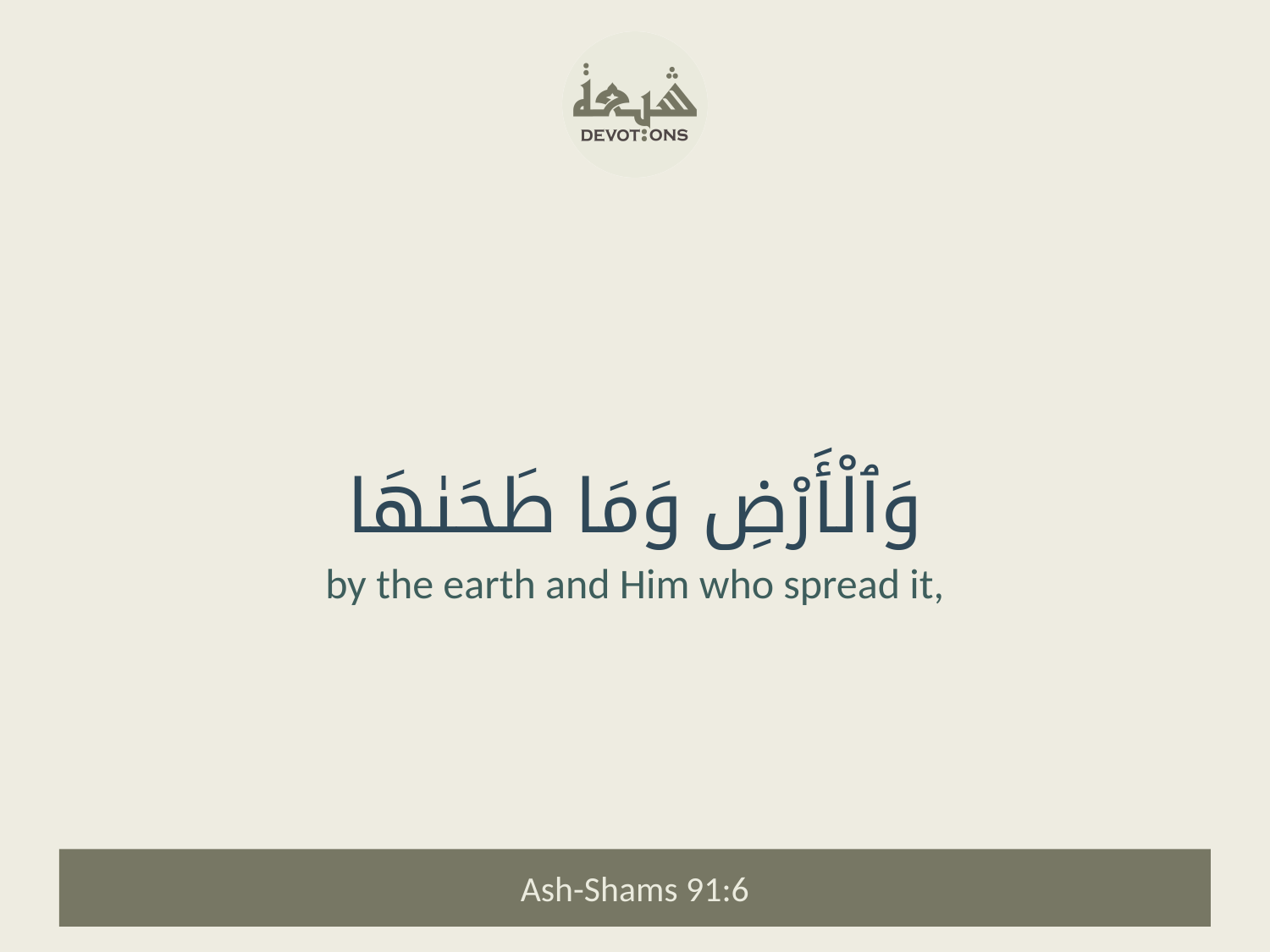

وَٱلْأَرْضِ وَمَا طَحَىٰهَا
by the earth and Him who spread it,
Ash-Shams 91:6